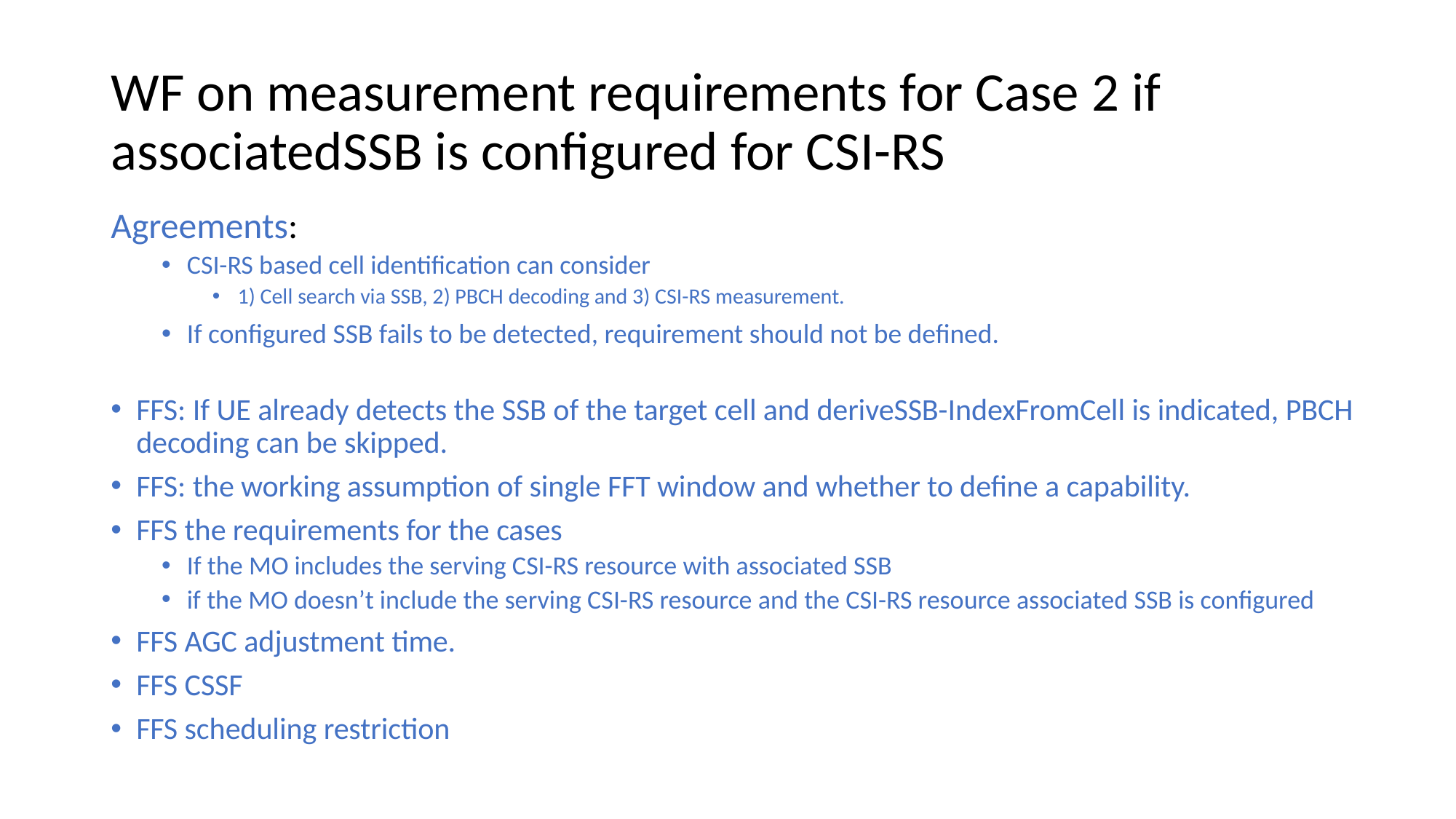

# WF on measurement requirements for Case 2 if associatedSSB is configured for CSI-RS
Agreements:
CSI-RS based cell identification can consider
1) Cell search via SSB, 2) PBCH decoding and 3) CSI-RS measurement.
If configured SSB fails to be detected, requirement should not be defined.

FFS: If UE already detects the SSB of the target cell and deriveSSB-IndexFromCell is indicated, PBCH decoding can be skipped.
FFS: the working assumption of single FFT window and whether to define a capability.
FFS the requirements for the cases
If the MO includes the serving CSI-RS resource with associated SSB
if the MO doesn’t include the serving CSI-RS resource and the CSI-RS resource associated SSB is configured
FFS AGC adjustment time.
FFS CSSF
FFS scheduling restriction